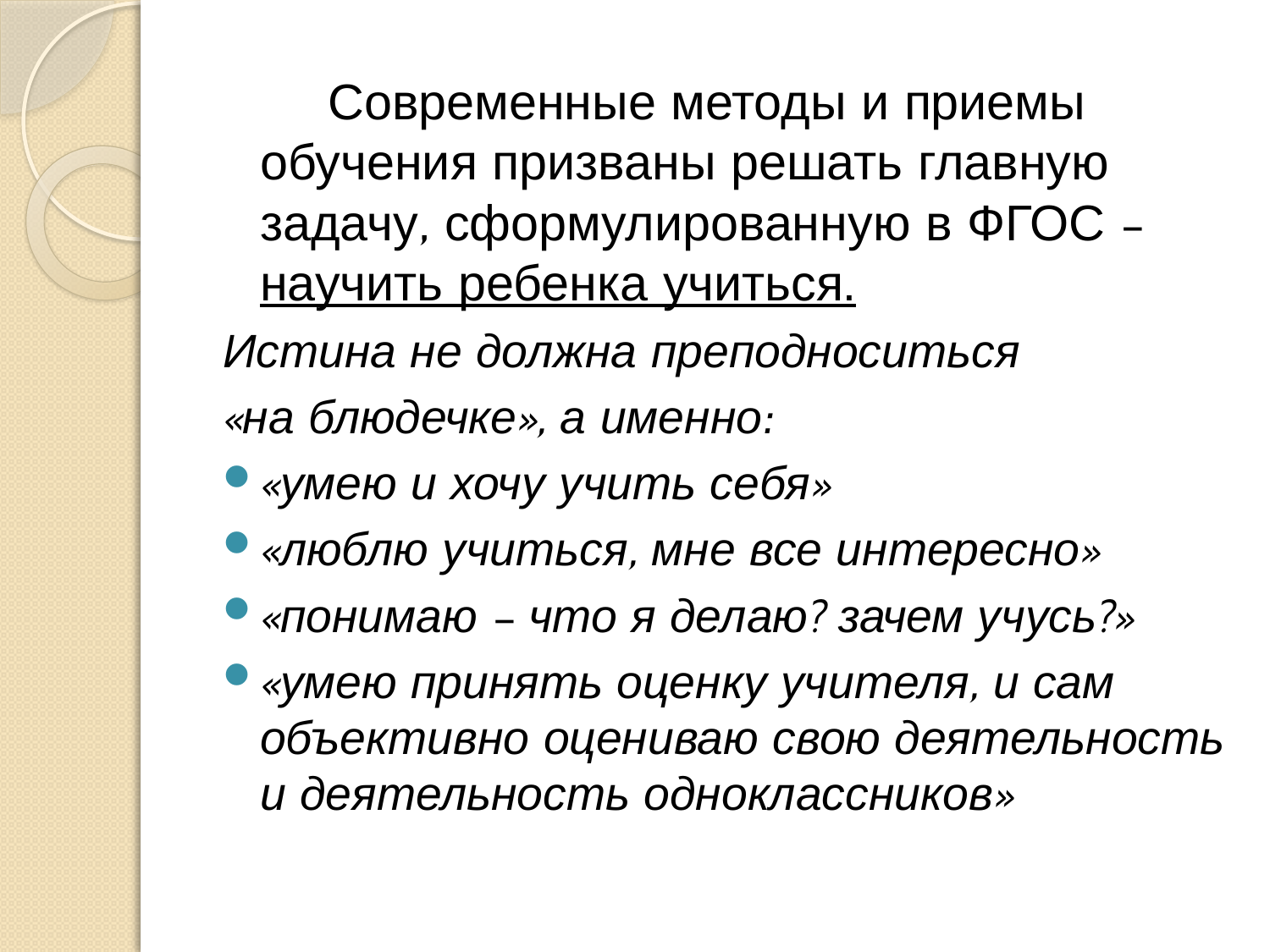

Современные методы и приемы обучения призваны решать главную задачу, сформулированную в ФГОС – научить ребенка учиться.
Истина не должна преподноситься
«на блюдечке», а именно:
«умею и хочу учить себя»
«люблю учиться, мне все интересно»
«понимаю – что я делаю? зачем учусь?»
«умею принять оценку учителя, и сам объективно оцениваю свою деятельность и деятельность одноклассников»